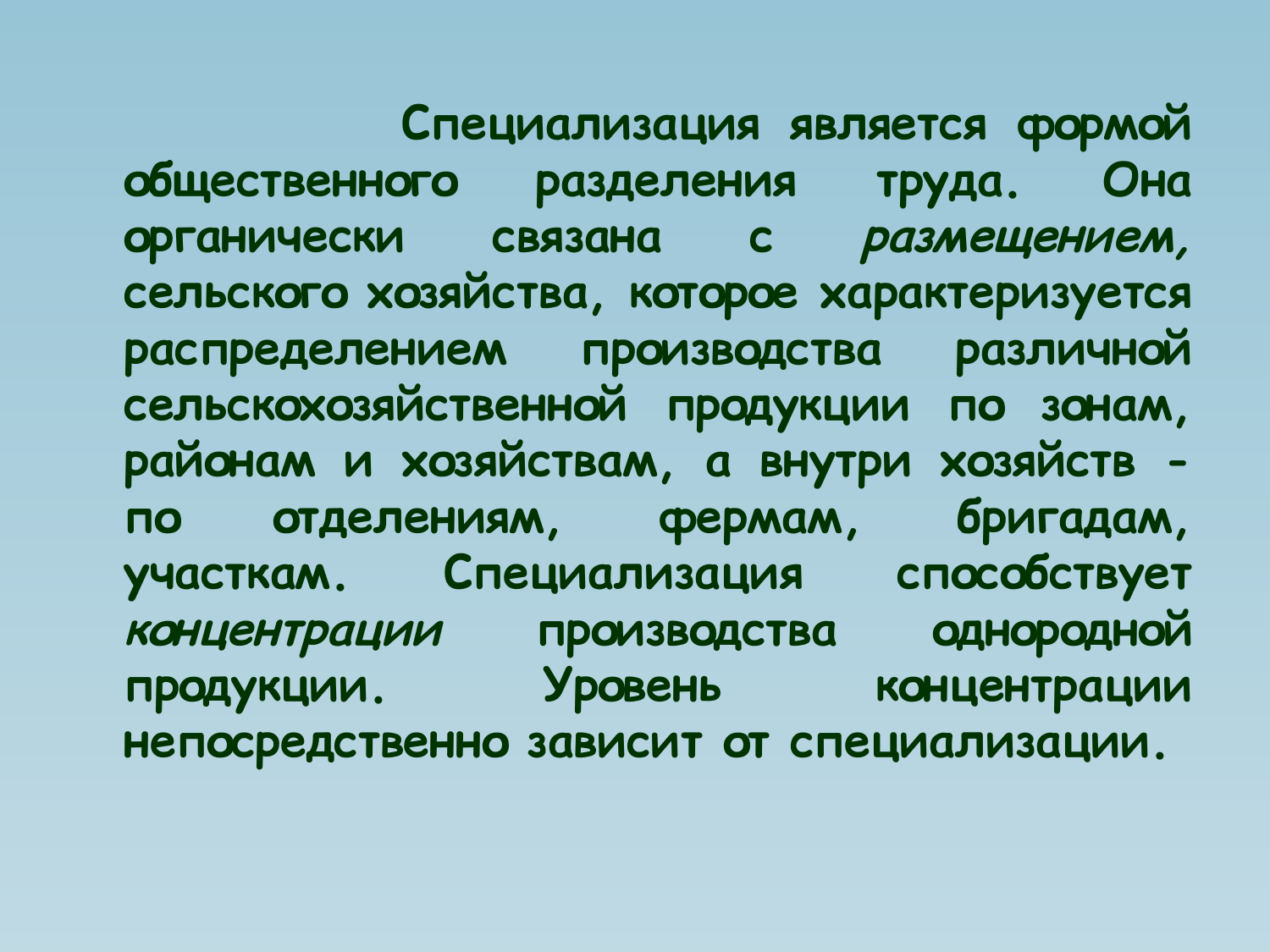

Специализация является формой общественного разделения труда. Она органически связана с размещением, сельского хозяйства, которое характеризуется распределением производства различной сельскохозяйственной продукции по зонам, районам и хозяйствам, а внутри хозяйств - по отделениям, фермам, бригадам, участкам. Специализация способствует концентрации производства однородной продукции. Уровень концентрации непосредственно зависит от специализации.